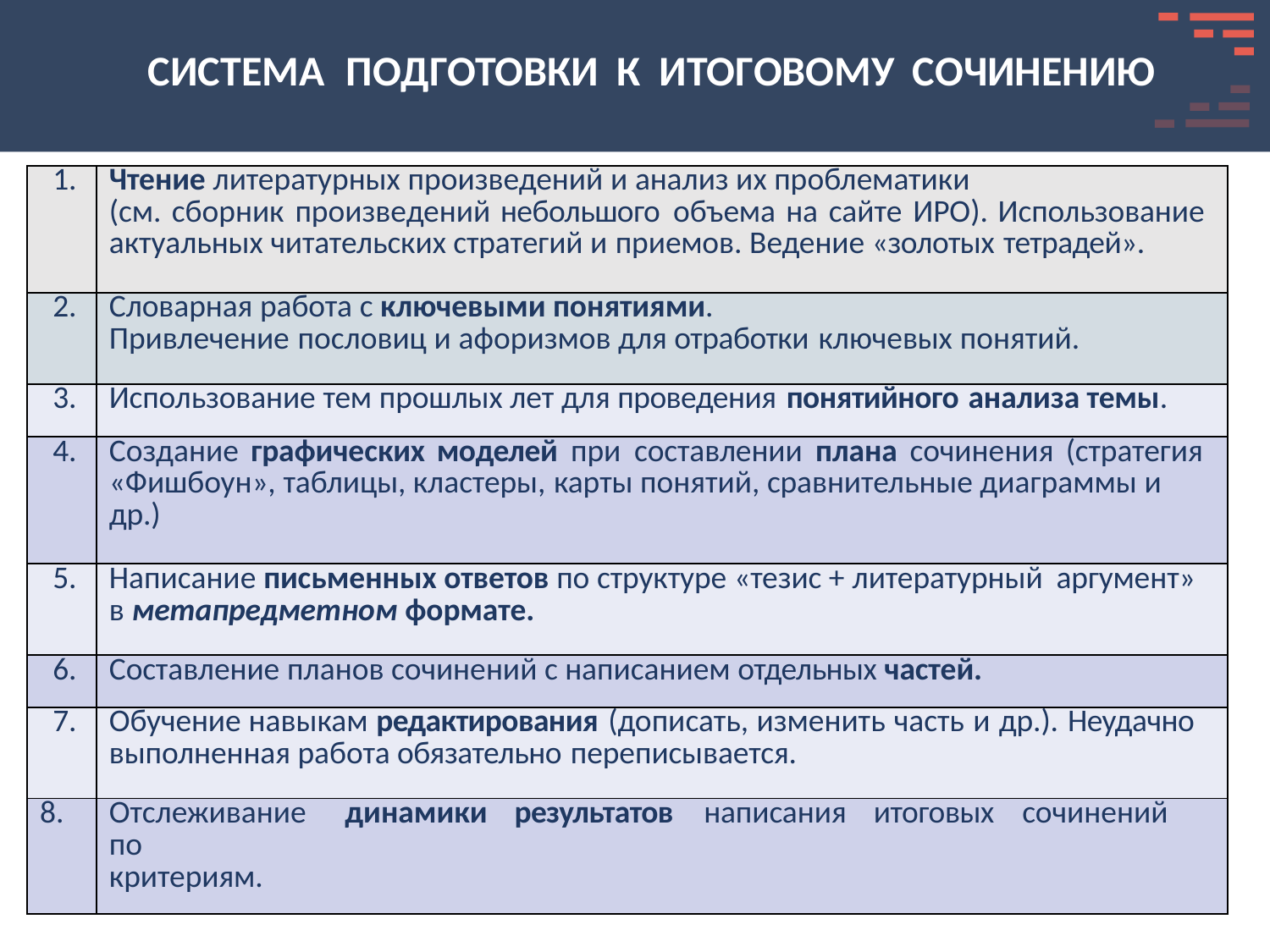

# СИСТЕМА	ПОДГОТОВКИ	К	ИТОГОВОМУ	СОЧИНЕНИЮ
| 1. | Чтение литературных произведений и анализ их проблематики (см. сборник произведений небольшого объема на сайте ИРО). Использование актуальных читательских стратегий и приемов. Ведение «золотых тетрадей». |
| --- | --- |
| 2. | Словарная работа с ключевыми понятиями. Привлечение пословиц и афоризмов для отработки ключевых понятий. |
| 3. | Использование тем прошлых лет для проведения понятийного анализа темы. |
| 4. | Создание графических моделей при составлении плана сочинения (стратегия «Фишбоун», таблицы, кластеры, карты понятий, сравнительные диаграммы и др.) |
| 5. | Написание письменных ответов по структуре «тезис + литературный аргумент» в метапредметном формате. |
| 6. | Составление планов сочинений с написанием отдельных частей. |
| 7. | Обучение навыкам редактирования (дописать, изменить часть и др.). Неудачно выполненная работа обязательно переписывается. |
| 8. | Отслеживание динамики результатов написания итоговых сочинений по критериям. |